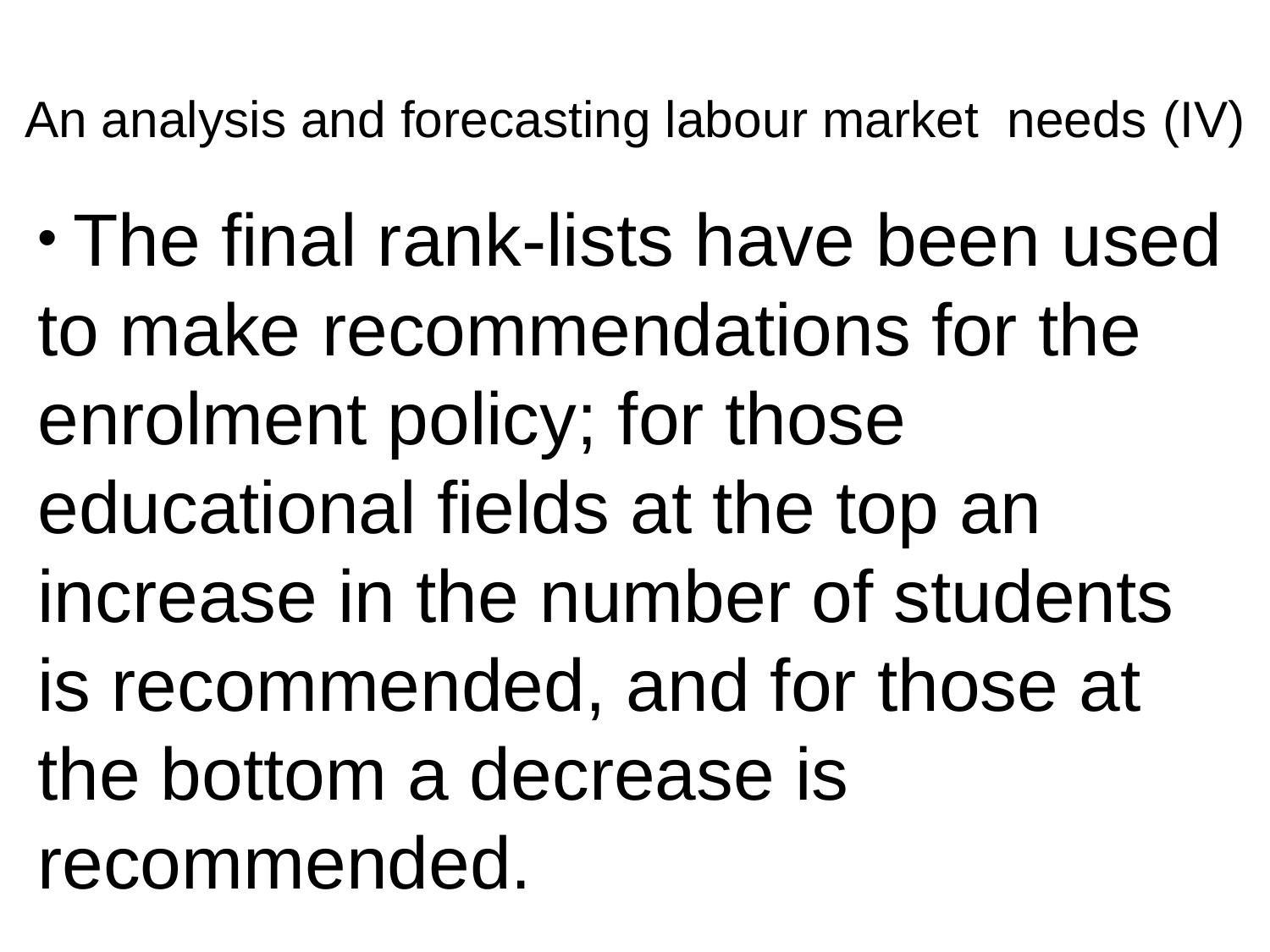

# An analysis and forecasting labour market  needs (IV)
 The final rank-lists have been used to make recommendations for the enrolment policy; for those educational fields at the top an increase in the number of students is recommended, and for those at the bottom a decrease is recommended.